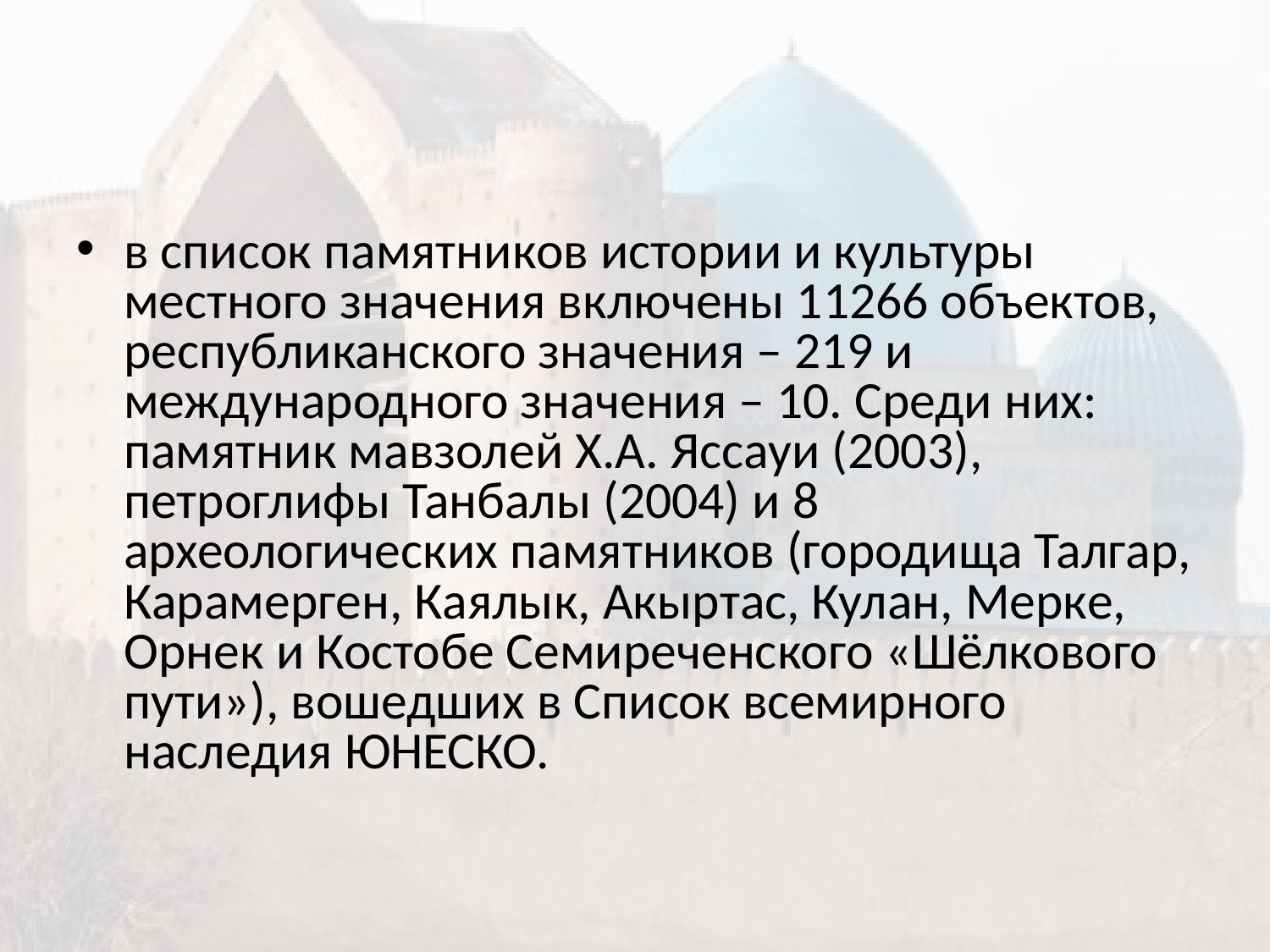

в список памятников истории и культуры местного значения включены 11266 объектов, республиканского значения – 219 и международного значения – 10. Среди них: памятник мавзолей Х.А. Яссауи (2003), петроглифы Танбалы (2004) и 8 археологических памятников (городища Талгар, Карамерген, Каялык, Акыртас, Кулан, Мерке, Орнек и Костобе Семиреченского «Шёлкового пути»), вошедших в Список всемирного наследия ЮНЕСКО.